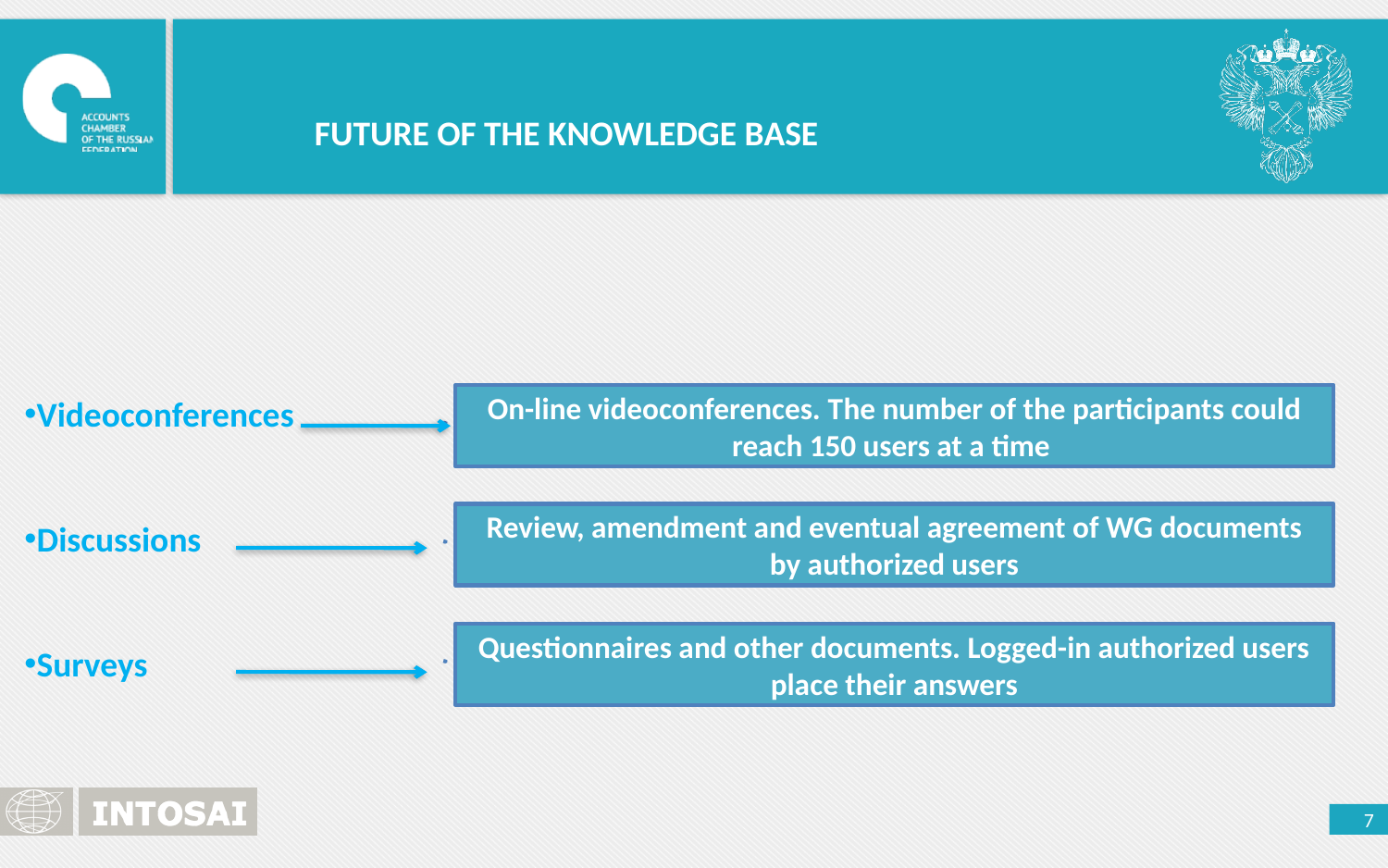

FUTURE OF THE KNOWLEDGE BASE
On-line videoconferences. The number of the participants could reach 150 users at a time
Videoconferences

Discussions

Surveys

Review, amendment and eventual agreement of WG documents by authorized users
Questionnaires and other documents. Logged-in authorized users place their answers